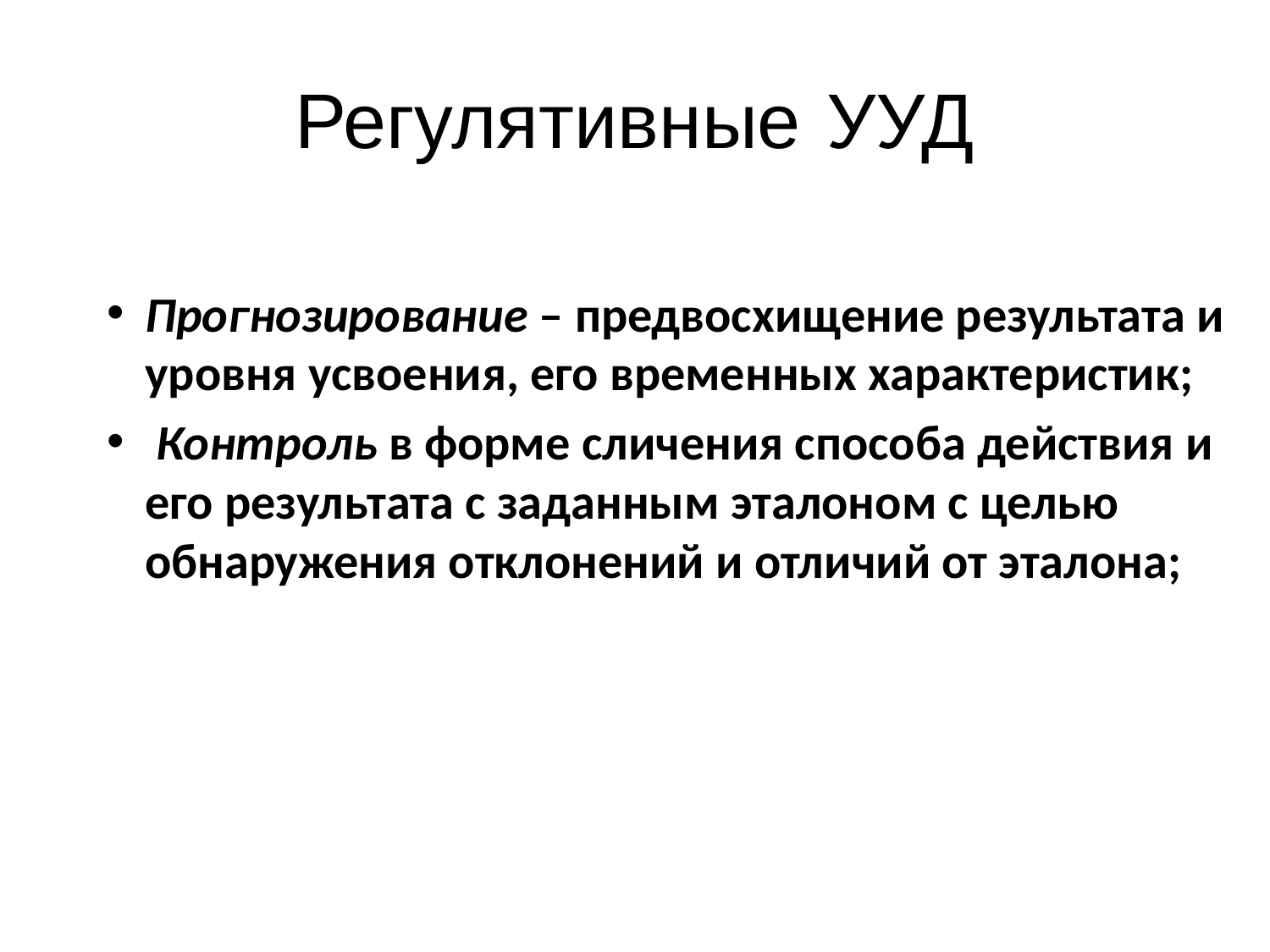

# Регулятивные УУД
Прогнозирование – предвосхищение результата и уровня усвоения, его временных характеристик;
 Контроль в форме сличения способа действия и его результата с заданным эталоном с целью обнаружения отклонений и отличий от эталона;